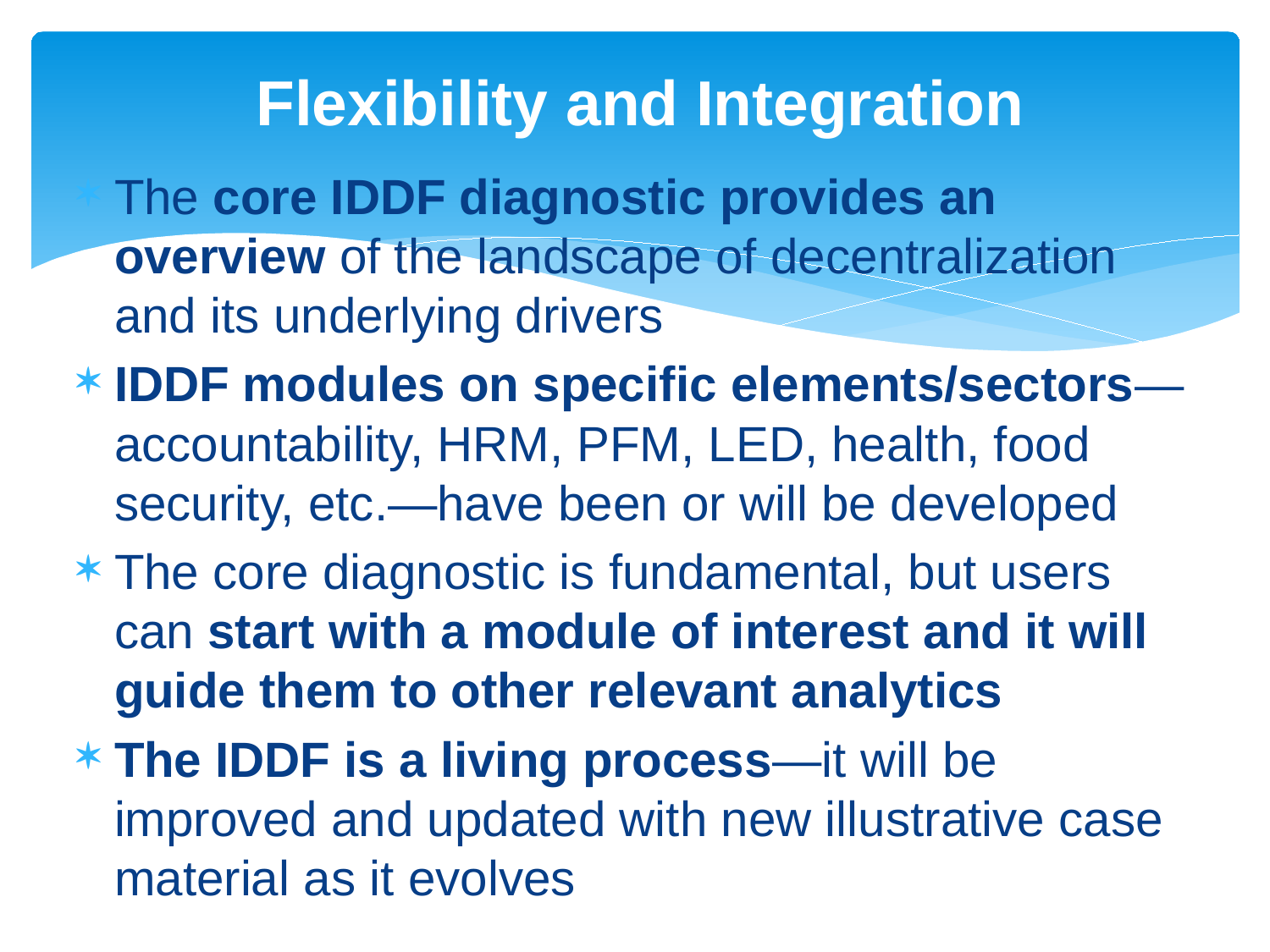

# Flexibility and Integration
The core IDDF diagnostic provides an overview of the landscape of decentralization and its underlying drivers
IDDF modules on specific elements/sectors—accountability, HRM, PFM, LED, health, food security, etc.—have been or will be developed
The core diagnostic is fundamental, but users can start with a module of interest and it will guide them to other relevant analytics
The IDDF is a living process—it will be improved and updated with new illustrative case material as it evolves